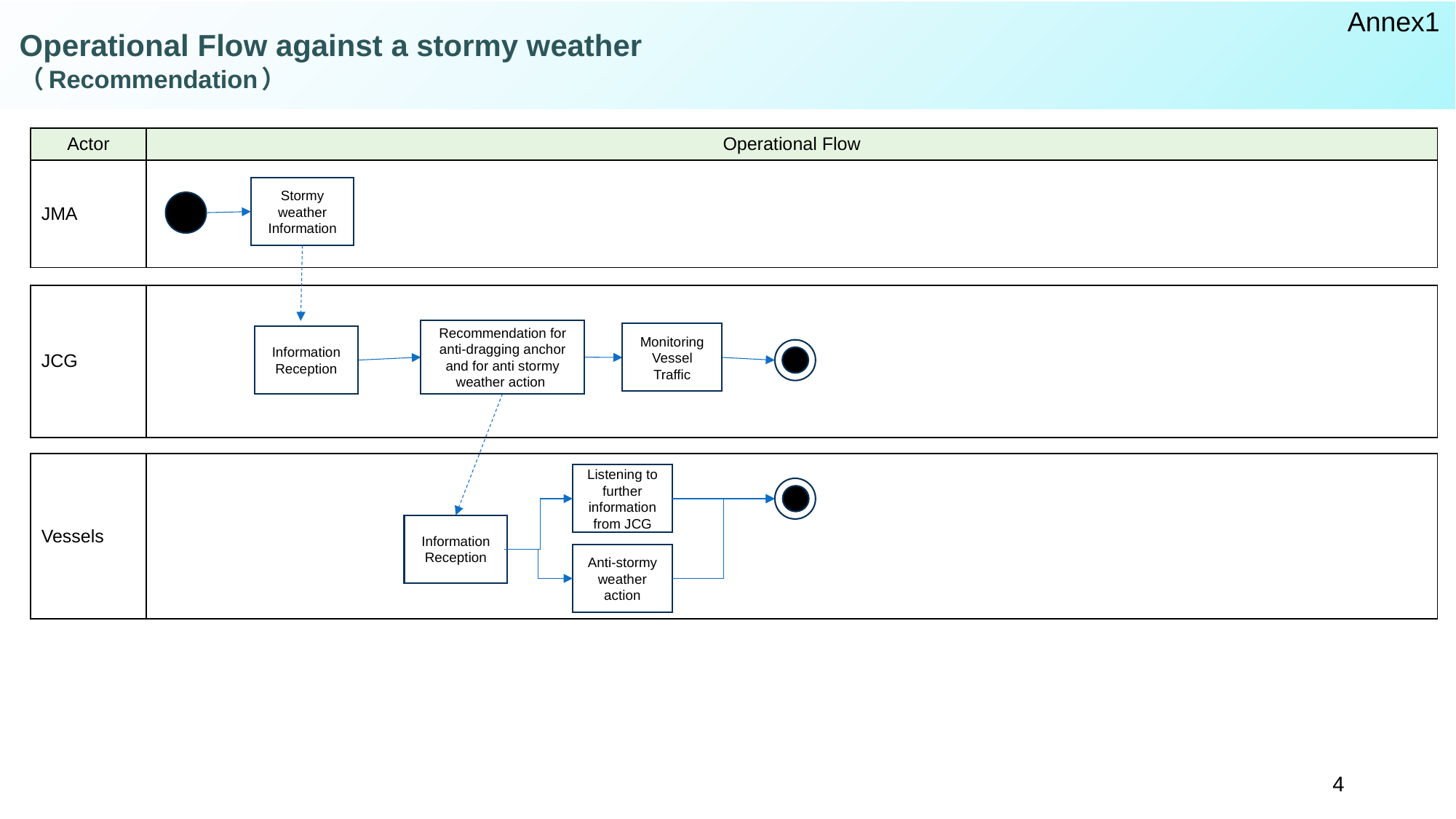

# Operational Flow against a stormy weather （Recommendation）
| Actor | Operational Flow |
| --- | --- |
| JMA |  |
Stormy weather Information

| JCG |  |
| --- | --- |
Recommendation for anti-dragging anchor and for anti stormy weather action
Monitoring Vessel Traffic
Information Reception

| Vessels |  |
| --- | --- |
Listening to further information from JCG

Information Reception
Anti-stormy weather action